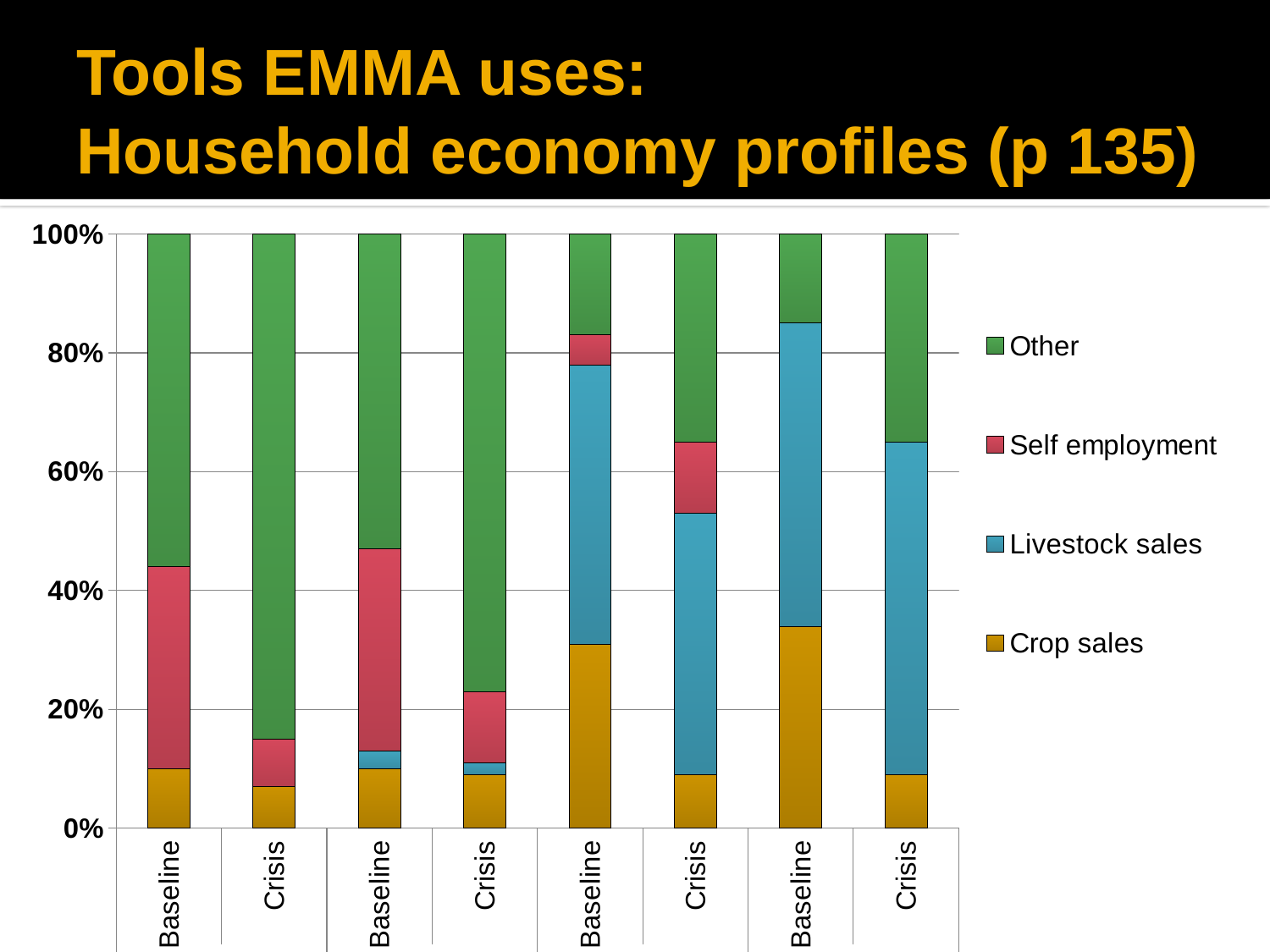

# Tools EMMA uses: Household economy profiles (p 135)

### Chart

| Category | Crop sales | Livestock sales | Self employment | Other |
|---|---|---|---|---|
| Baseline | 10.0 | 0.0 | 34.0 | 56.0 |
| Crisis | 7.0 | 0.0 | 8.0 | 85.0 |
| Baseline | 10.0 | 3.0 | 34.0 | 53.0 |
| Crisis | 9.0 | 2.0 | 12.0 | 77.0 |
| Baseline | 31.0 | 47.0 | 5.0 | 17.0 |
| Crisis | 9.0 | 44.0 | 12.0 | 35.0 |
| Baseline | 34.0 | 51.0 | 0.0 | 15.0 |
| Crisis | 9.0 | 56.0 | 0.0 | 35.0 |